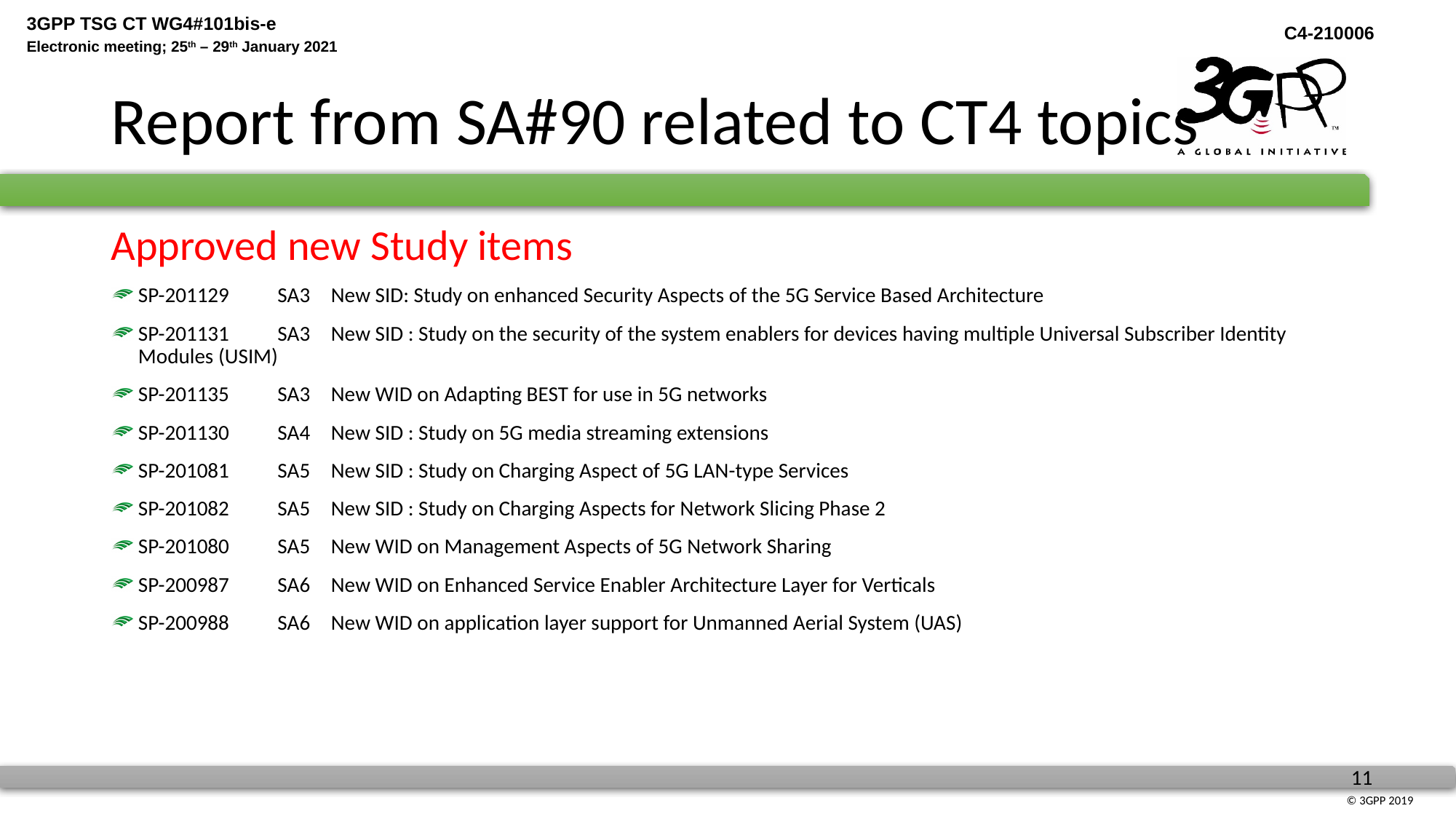

# Report from SA#90 related to CT4 topics
Approved new Study items
SP-201129	SA3	New SID: Study on enhanced Security Aspects of the 5G Service Based Architecture
SP-201131	SA3	New SID : Study on the security of the system enablers for devices having multiple Universal Subscriber Identity Modules (USIM)
SP-201135	SA3	New WID on Adapting BEST for use in 5G networks
SP-201130	SA4	New SID : Study on 5G media streaming extensions
SP-201081	SA5	New SID : Study on Charging Aspect of 5G LAN-type Services
SP-201082	SA5	New SID : Study on Charging Aspects for Network Slicing Phase 2
SP-201080	SA5	New WID on Management Aspects of 5G Network Sharing
SP-200987	SA6	New WID on Enhanced Service Enabler Architecture Layer for Verticals
SP-200988	SA6	New WID on application layer support for Unmanned Aerial System (UAS)